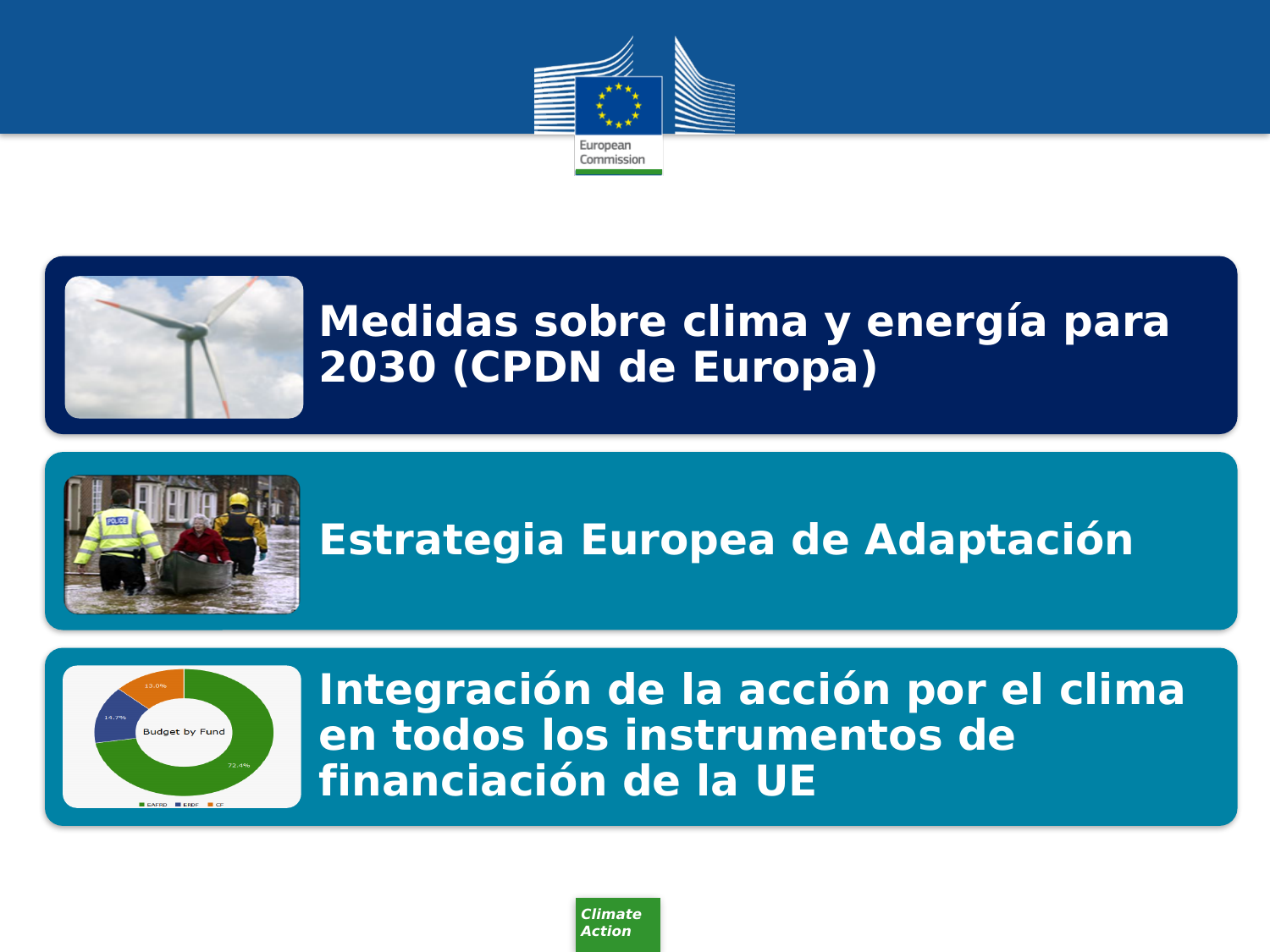

Medidas sobre clima y energía para 2030 (CPDN de Europa)
Estrategia Europea de Adaptación
Integración de la acción por el clima en todos los instrumentos de financiación de la UE